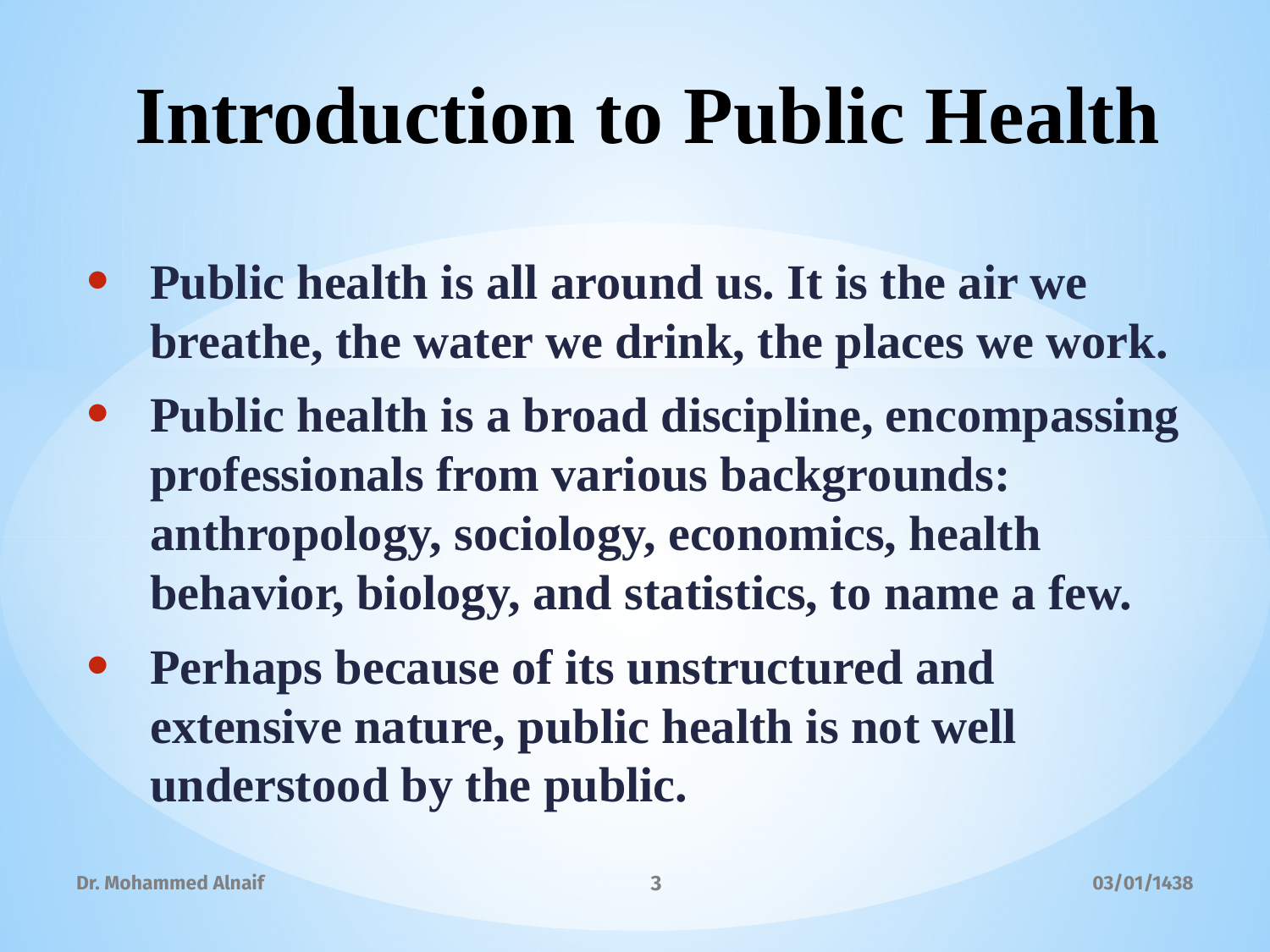

# Introduction to Public Health
Public health is all around us. It is the air we breathe, the water we drink, the places we work.
Public health is a broad discipline, encompassing professionals from various backgrounds: anthropology, sociology, economics, health behavior, biology, and statistics, to name a few.
Perhaps because of its unstructured and extensive nature, public health is not well understood by the public.
Dr. Mohammed Alnaif
3
03/01/1438